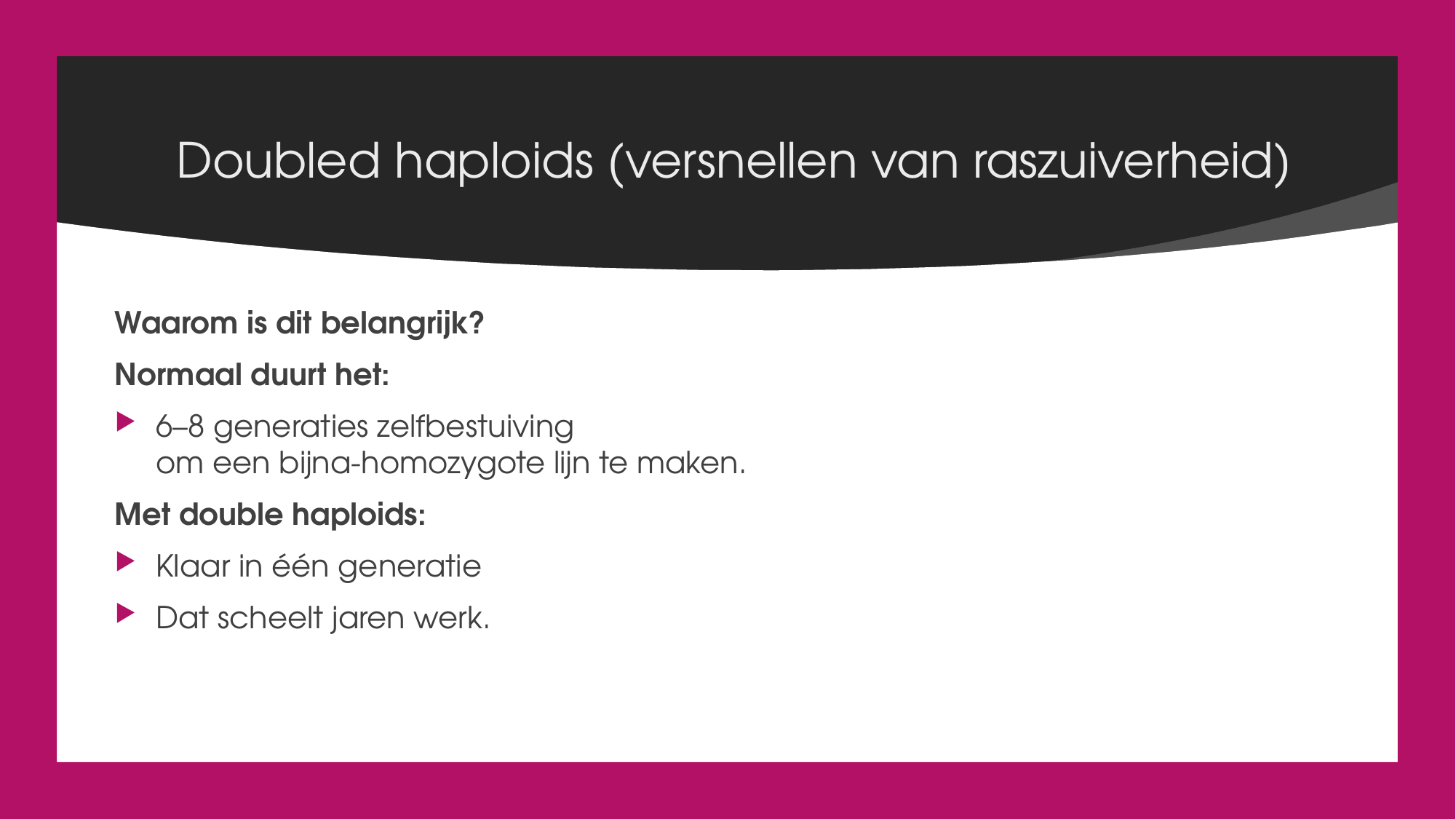

# Doubled haploids (versnellen van raszuiverheid)

Waarom is dit belangrijk?
Normaal duurt het:
6–8 generaties zelfbestuiving
om een bijna-homozygote lijn te maken.
Met double haploids:
Klaar in één generatie
Dat scheelt jaren werk.